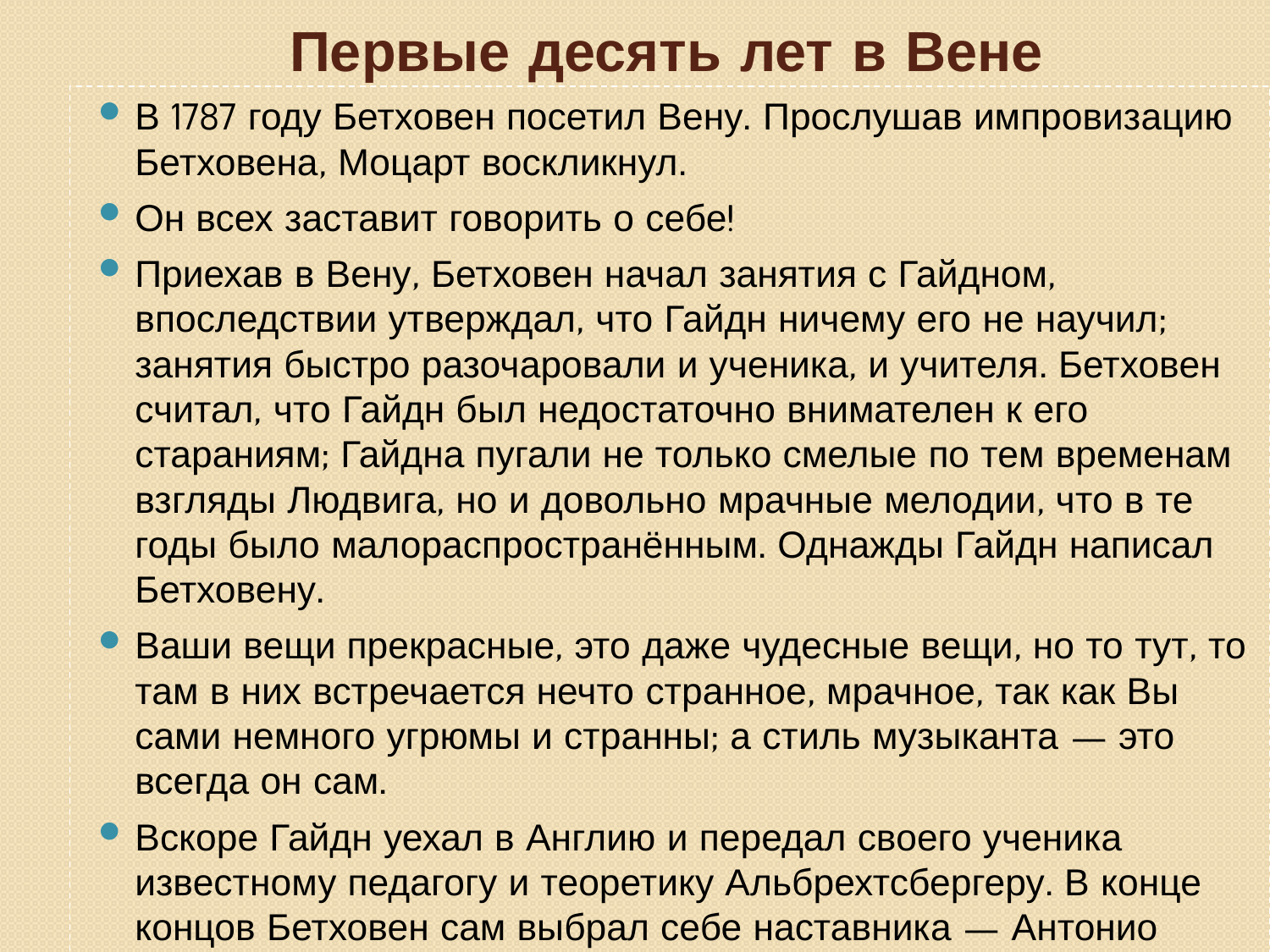

# Первые десять лет в Вене
В 1787 году Бетховен посетил Вену. Прослушав импровизацию Бетховена, Моцарт воскликнул.
Он всех заставит говорить о себе!
Приехав в Вену, Бетховен начал занятия с Гайдном, впоследствии утверждал, что Гайдн ничему его не научил; занятия быстро разочаровали и ученика, и учителя. Бетховен считал, что Гайдн был недостаточно внимателен к его стараниям; Гайдна пугали не только смелые по тем временам взгляды Людвига, но и довольно мрачные мелодии, что в те годы было малораспространённым. Однажды Гайдн написал Бетховену.
Ваши вещи прекрасные, это даже чудесные вещи, но то тут, то там в них встречается нечто странное, мрачное, так как Вы сами немного угрюмы и странны; а стиль музыканта — это всегда он сам.
Вскоре Гайдн уехал в Англию и передал своего ученика известному педагогу и теоретику Альбрехтсбергеру. В конце концов Бетховен сам выбрал себе наставника — Антонио Сальери.